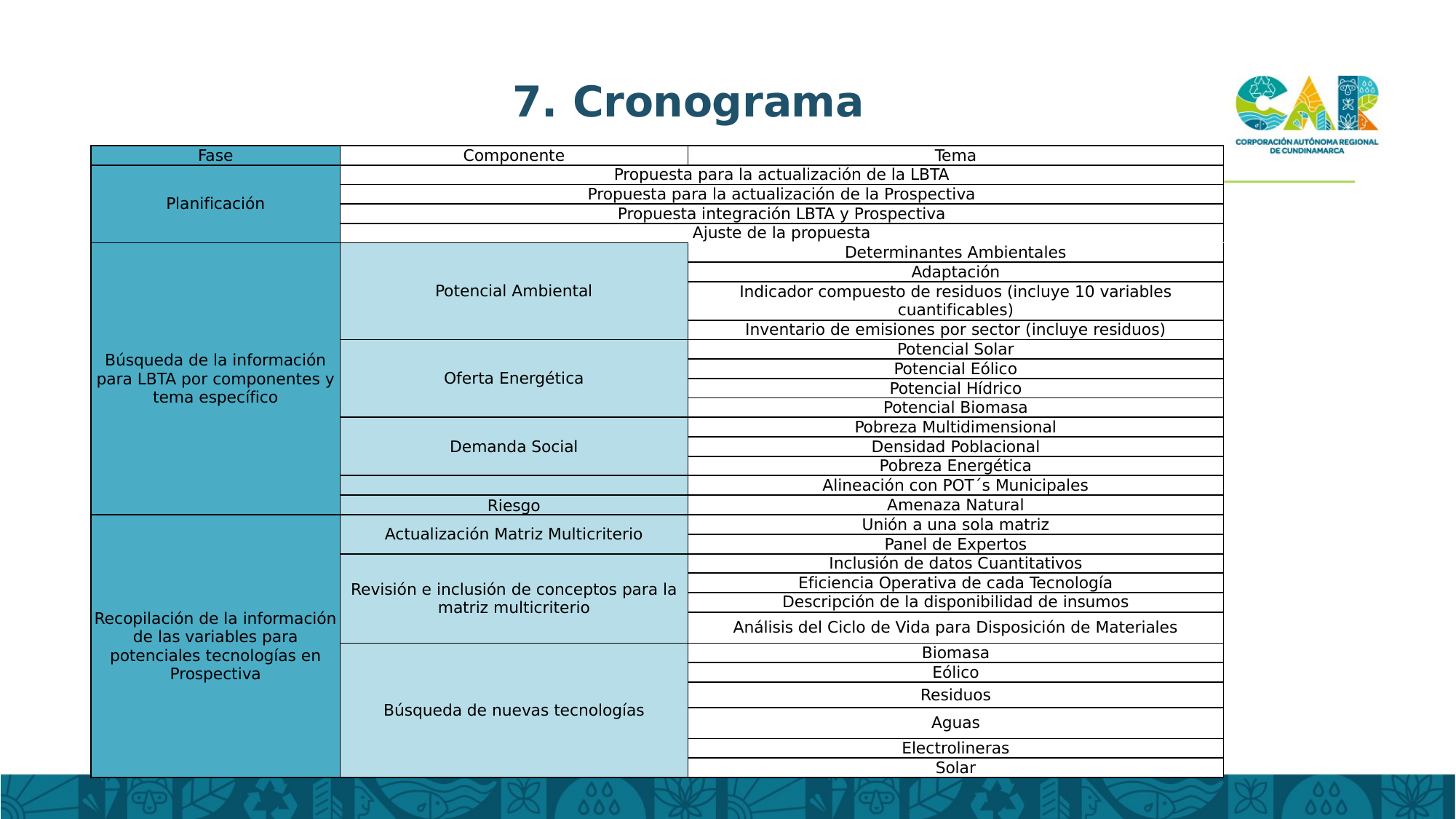

# 7. Cronograma
| Fase | Componente | Tema |
| --- | --- | --- |
| Planificación | Propuesta para la actualización de la LBTA |  |
|  | Propuesta para la actualización de la Prospectiva |  |
|  | Propuesta integración LBTA y Prospectiva |  |
|  | Ajuste de la propuesta |  |
| Búsqueda de la información para LBTA por componentes y tema específico | Potencial Ambiental | Determinantes Ambientales |
|  |  | Adaptación |
|  |  | Indicador compuesto de residuos (incluye 10 variables cuantificables) |
|  |  | Inventario de emisiones por sector (incluye residuos) |
|  | Oferta Energética | Potencial Solar |
|  |  | Potencial Eólico |
|  |  | Potencial Hídrico |
|  |  | Potencial Biomasa |
|  | Demanda Social | Pobreza Multidimensional |
|  |  | Densidad Poblacional |
|  |  | Pobreza Energética |
|  |  | Alineación con POT´s Municipales |
|  | Riesgo | Amenaza Natural |
| Recopilación de la información de las variables para potenciales tecnologías en Prospectiva | Actualización Matriz Multicriterio | Unión a una sola matriz |
|  |  | Panel de Expertos |
|  | Revisión e inclusión de conceptos para la matriz multicriterio | Inclusión de datos Cuantitativos |
|  |  | Eficiencia Operativa de cada Tecnología |
|  |  | Descripción de la disponibilidad de insumos |
|  |  | Análisis del Ciclo de Vida para Disposición de Materiales |
|  | Búsqueda de nuevas tecnologías | Biomasa |
|  |  | Eólico |
|  |  | Residuos |
|  |  | Aguas |
|  |  | Electrolineras |
|  |  | Solar |